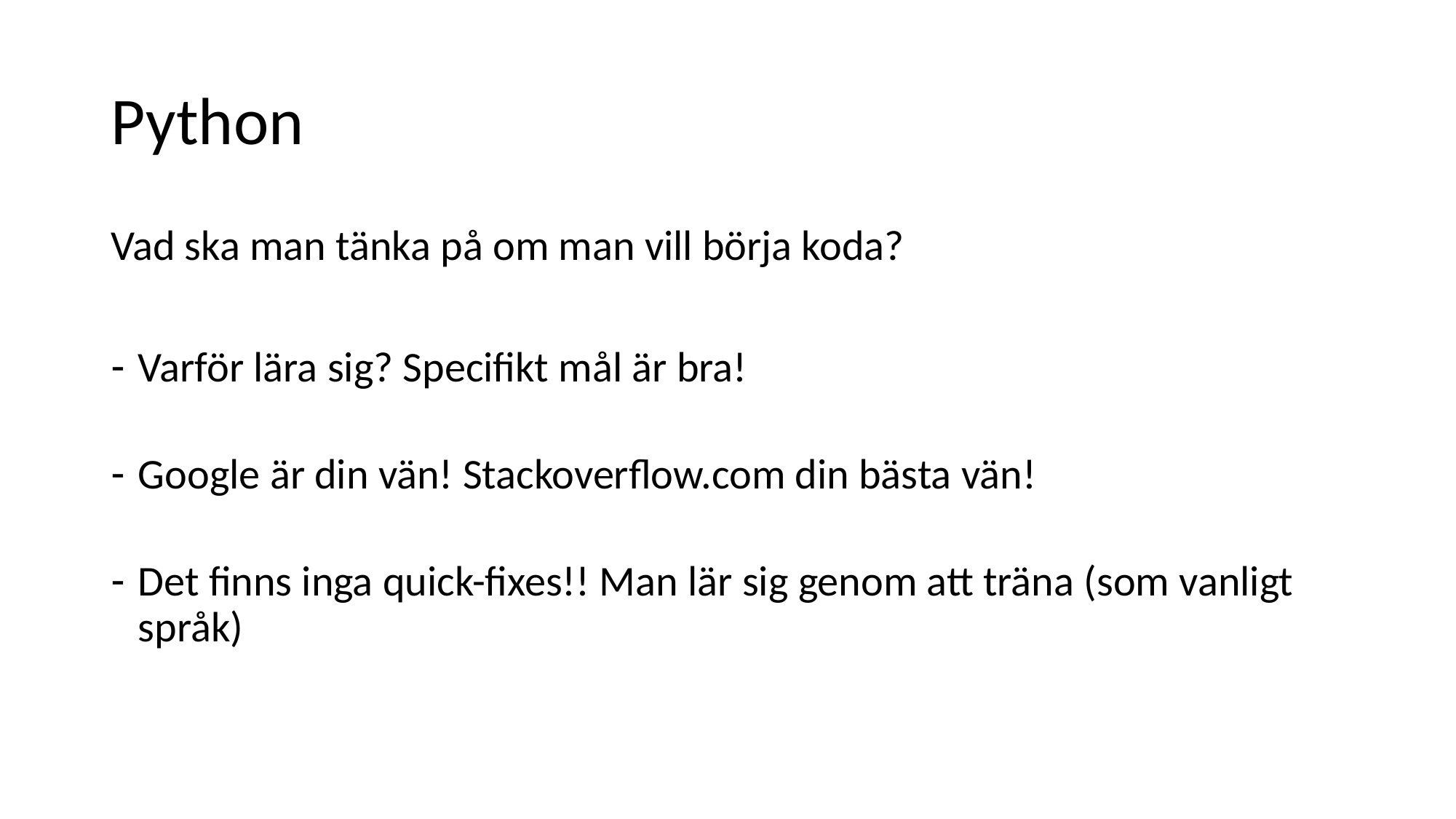

# Python
Vad ska man tänka på om man vill börja koda?

Varför lära sig? Specifikt mål är bra!
Google är din vän! Stackoverflow.com din bästa vän!
Det finns inga quick-fixes!! Man lär sig genom att träna (som vanligt språk)